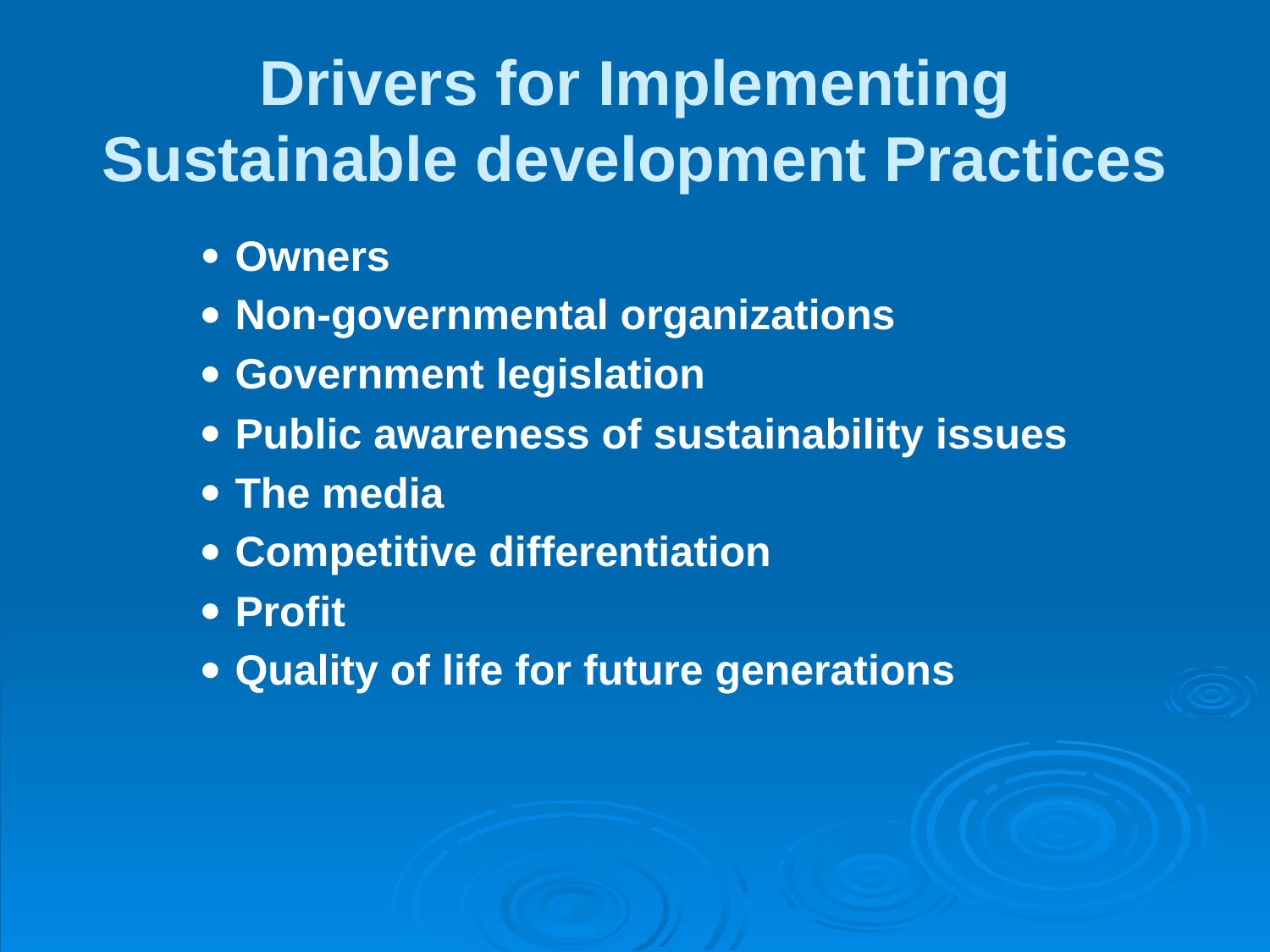

# Drivers for Implementing Sustainable development Practices
•	Owners
•	Non-governmental organizations
•	Government legislation
•	Public awareness of sustainability issues
•	The media
•	Competitive differentiation
•	Profit
•	Quality of life for future generations